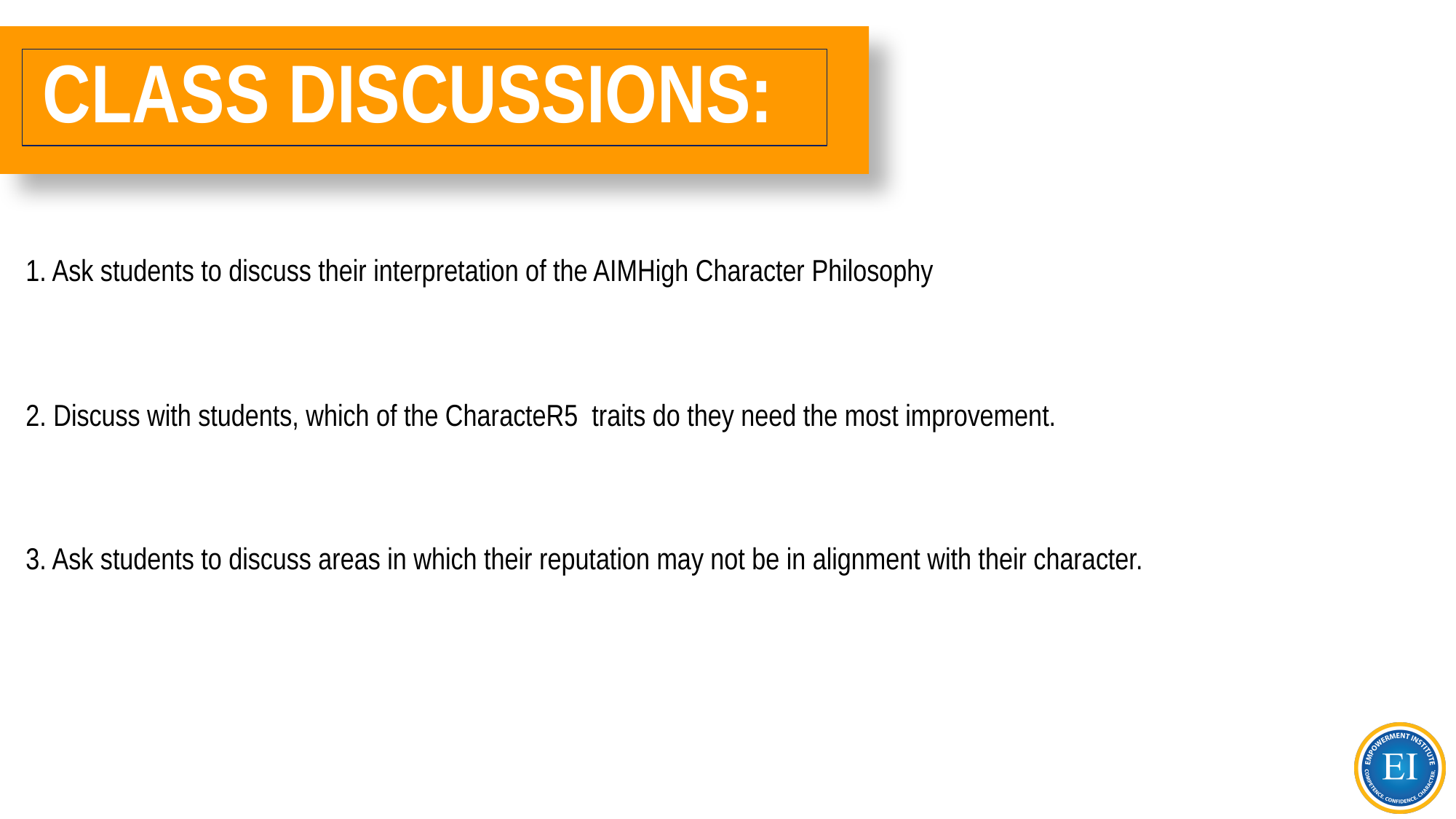

# CLASS DISCUSSIONS:

1. Ask students to discuss their interpretation of the AIMHigh Character Philosophy
2. Discuss with students, which of the CharacteR5  traits do they need the most improvement.
3. Ask students to discuss areas in which their reputation may not be in alignment with their character.